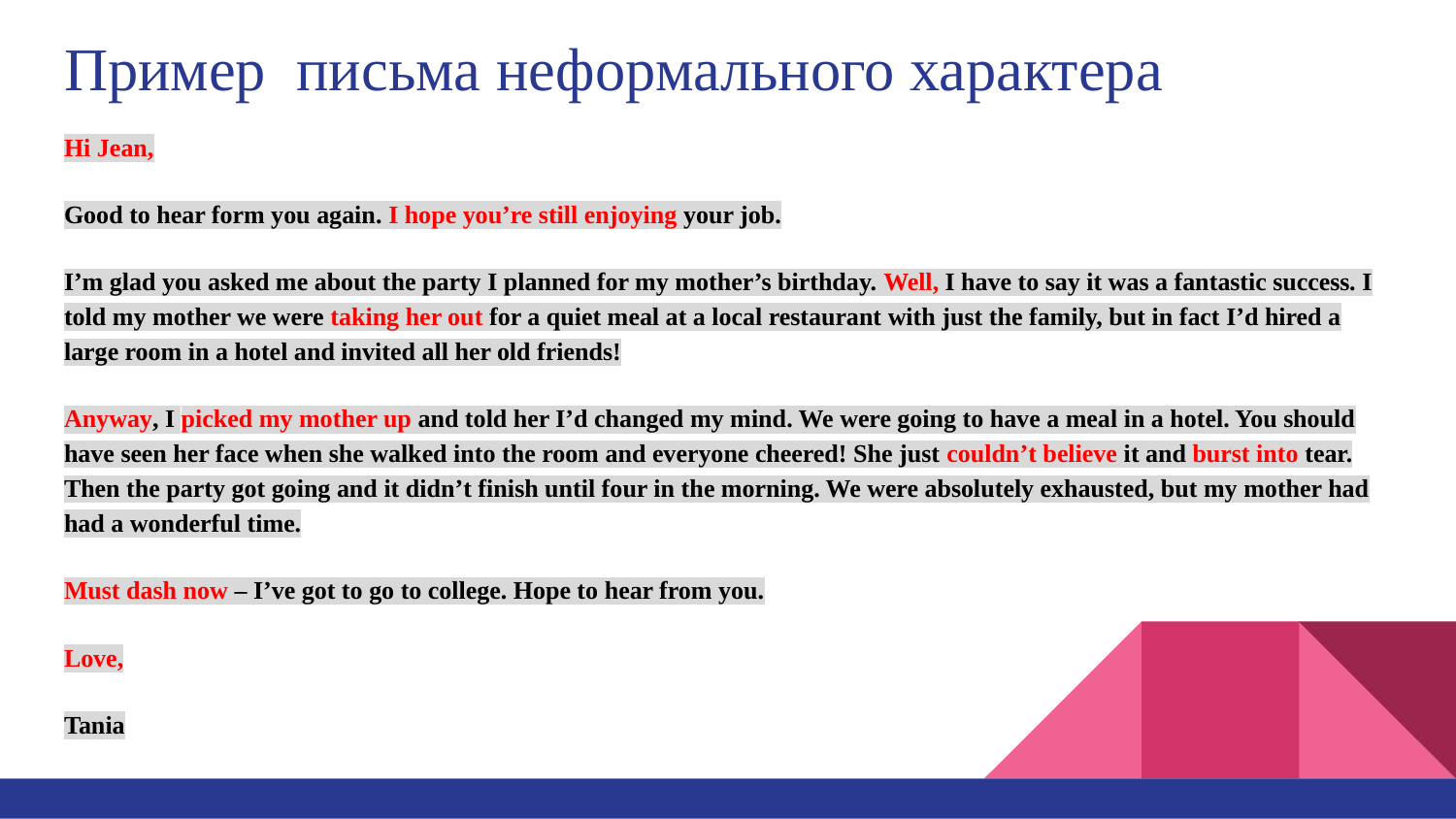

# Пример  письма неформального характера
Hi Jean,
Good to hear form you again. I hope you’re still enjoying your job.
I’m glad you asked me about the party I planned for my mother’s birthday. Well, I have to say it was a fantastic success. I told my mother we were taking her out for a quiet meal at a local restaurant with just the family, but in fact I’d hired a large room in a hotel and invited all her old friends!
Anyway, I picked my mother up and told her I’d changed my mind. We were going to have a meal in a hotel. You should have seen her face when she walked into the room and everyone cheered! She just couldn’t believe it and burst into tear. Then the party got going and it didn’t finish until four in the morning. We were absolutely exhausted, but my mother had had a wonderful time.
Must dash now – I’ve got to go to college. Hope to hear from you.
Love,
Tania